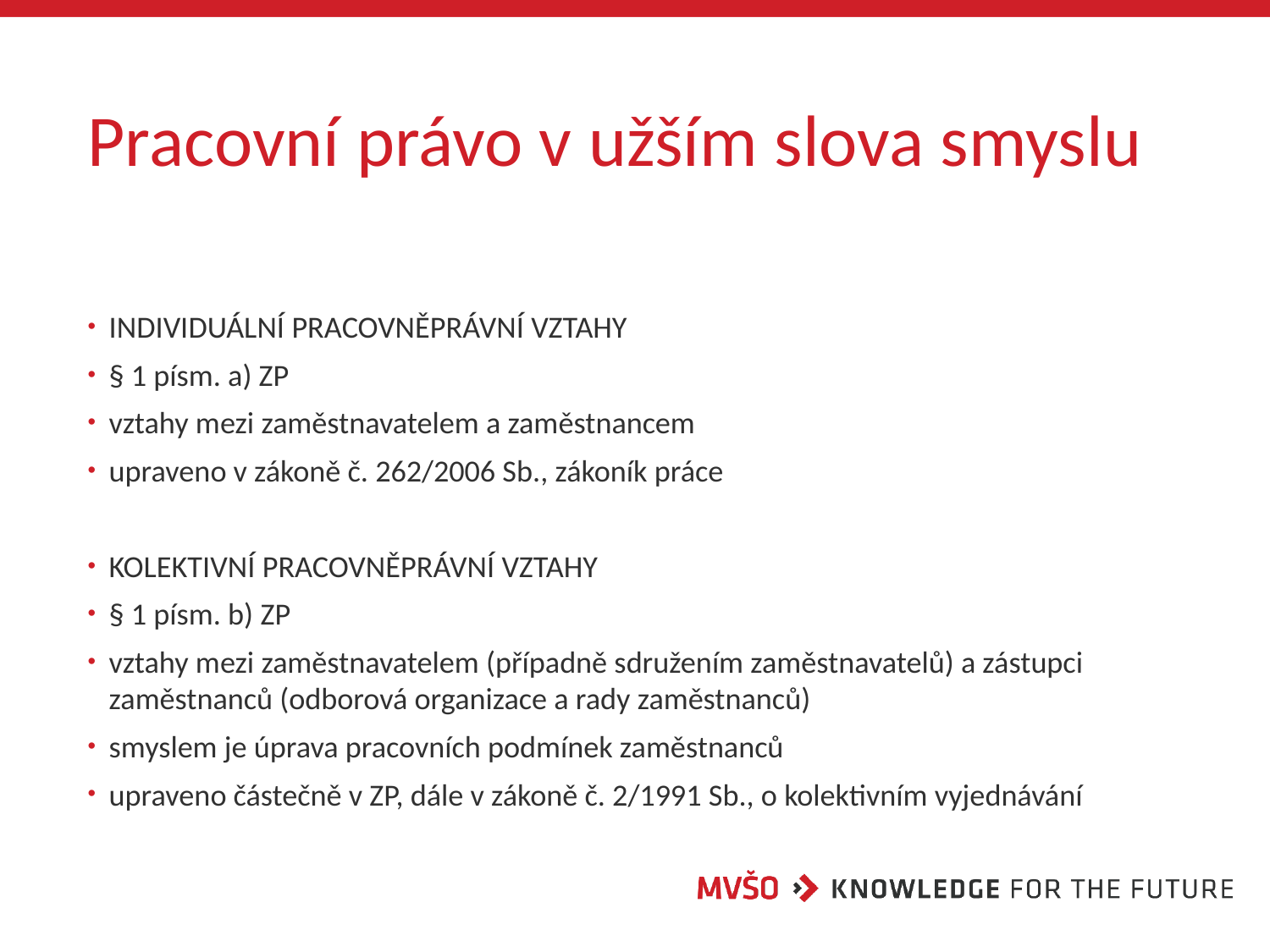

# Pracovní právo v užším slova smyslu

INDIVIDUÁLNÍ PRACOVNĚPRÁVNÍ VZTAHY
§ 1 písm. a) ZP
vztahy mezi zaměstnavatelem a zaměstnancem
upraveno v zákoně č. 262/2006 Sb., zákoník práce

KOLEKTIVNÍ PRACOVNĚPRÁVNÍ VZTAHY
§ 1 písm. b) ZP
vztahy mezi zaměstnavatelem (případně sdružením zaměstnavatelů) a zástupci zaměstnanců (odborová organizace a rady zaměstnanců)
smyslem je úprava pracovních podmínek zaměstnanců
upraveno částečně v ZP, dále v zákoně č. 2/1991 Sb., o kolektivním vyjednávání